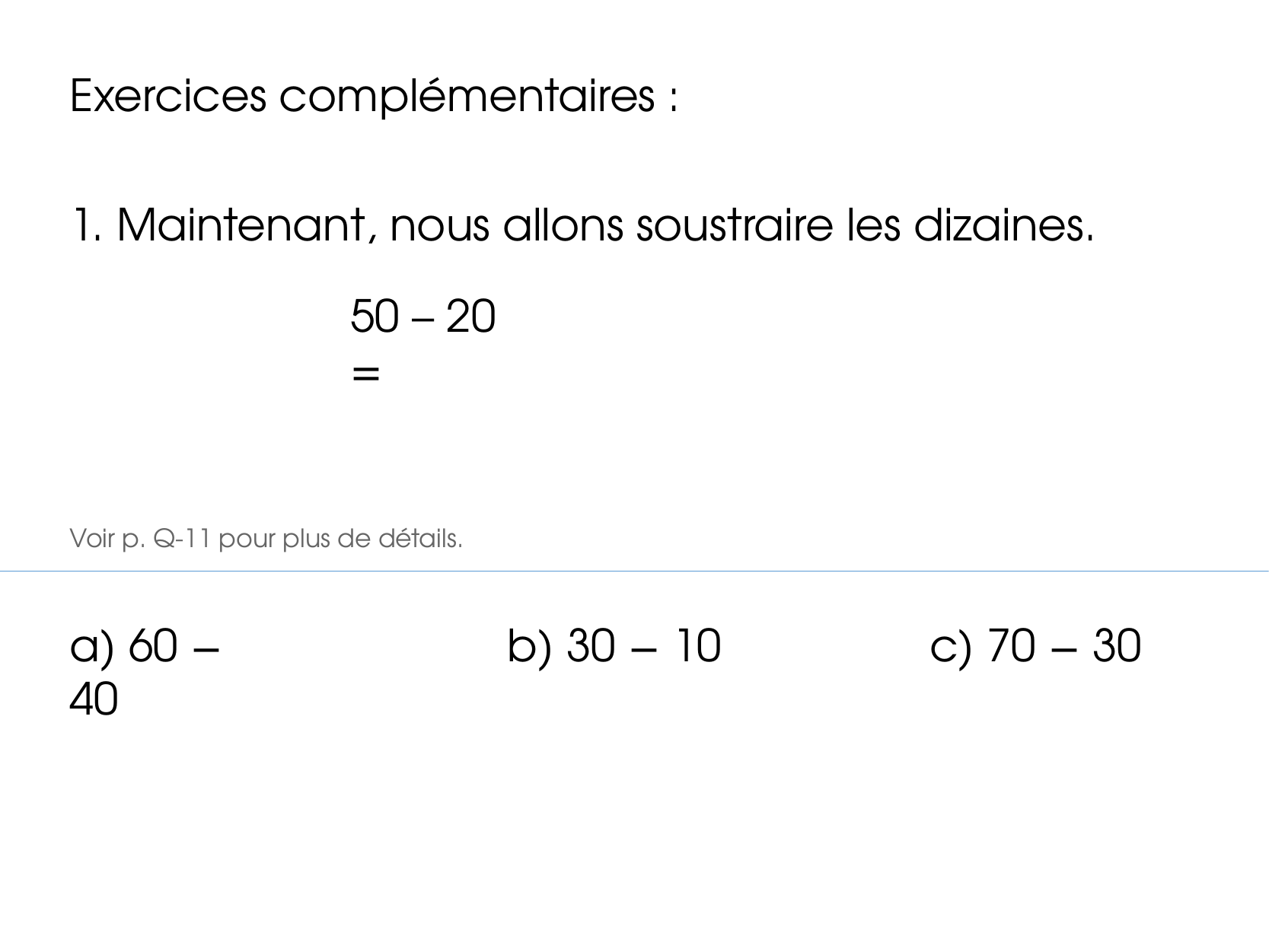

Exercices complémentaires :
1. Maintenant, nous allons soustraire les dizaines.
50 – 20 =
Voir p. Q-11 pour plus de détails.
a) 60 − 40
b) 30 − 10
c) 70 − 30